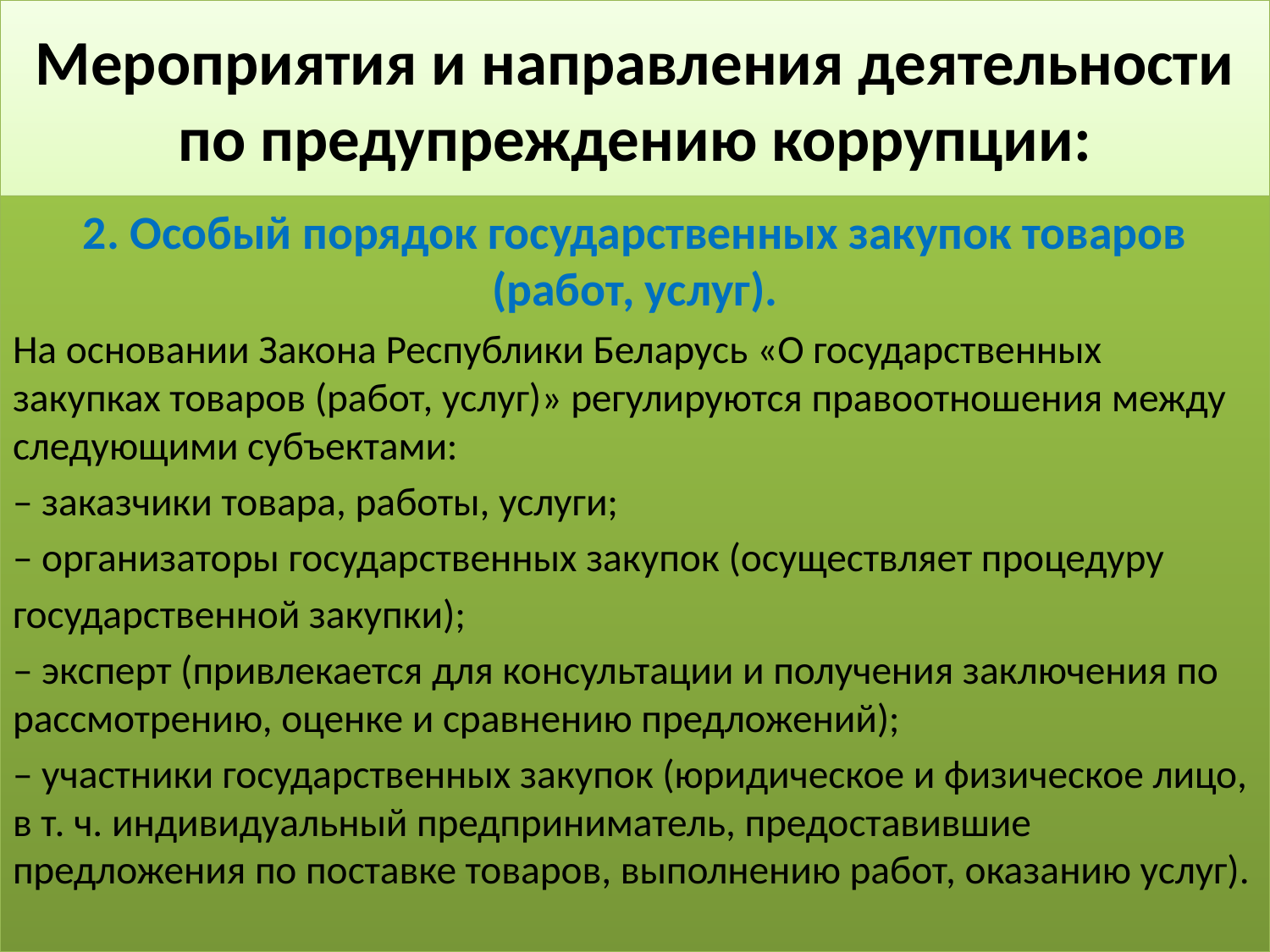

# Мероприятия и направления деятельности по предупреждению коррупции:
2. Особый порядок государственных закупок товаров (работ, услуг).
На основании Закона Республики Беларусь «О государственных закупках товаров (работ, услуг)» регулируются правоотношения между следующими субъектами:
– заказчики товара, работы, услуги;
– организаторы государственных закупок (осуществляет процедуру
государственной закупки);
– эксперт (привлекается для консультации и получения заключения по рассмотрению, оценке и сравнению предложений);
– участники государственных закупок (юридическое и физическое лицо, в т. ч. индивидуальный предприниматель, предоставившие предложения по поставке товаров, выполнению работ, оказанию услуг).

15